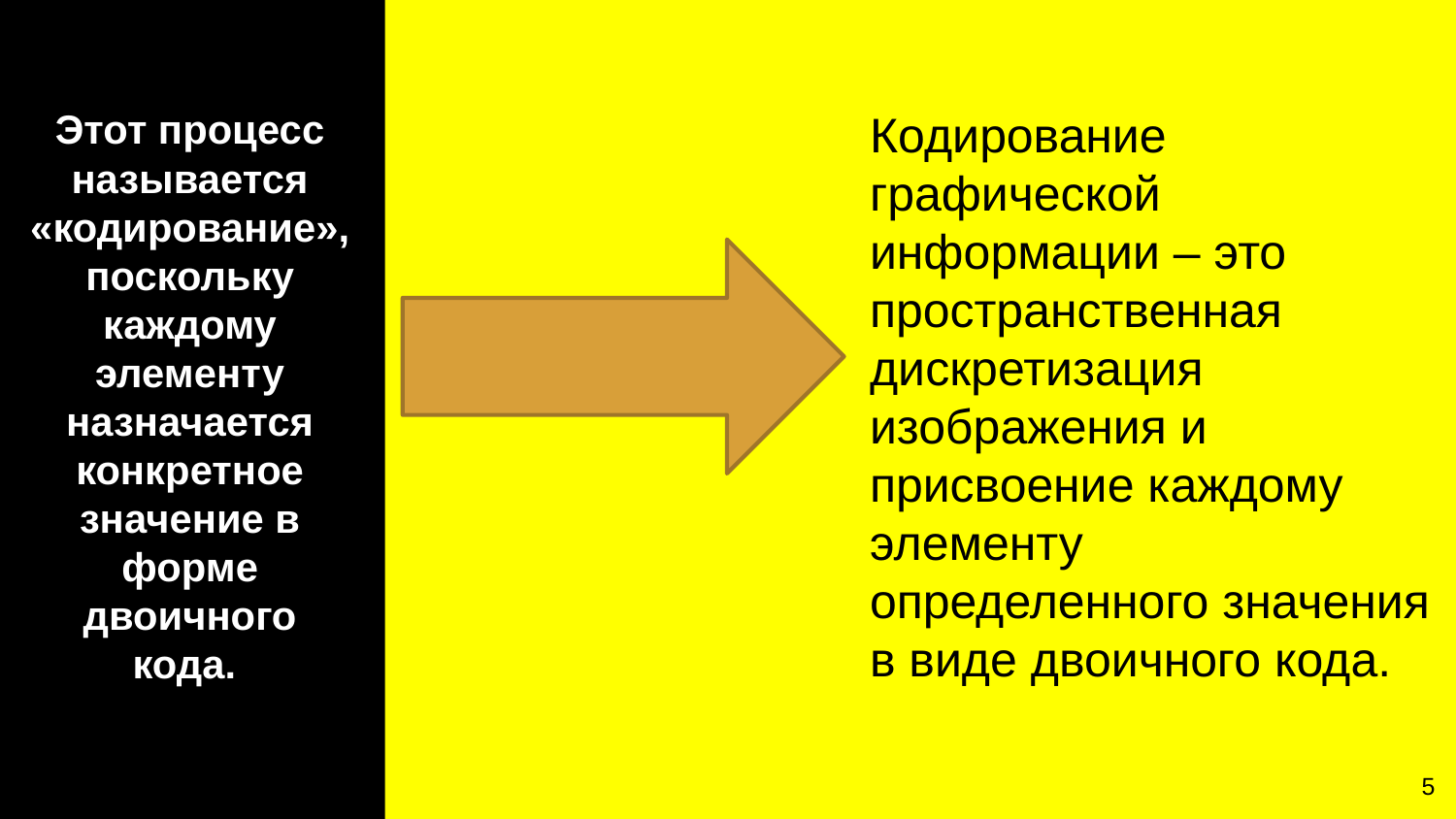

# Этот процесс называется «кодирование», поскольку каждому элементу назначается конкретное значение в форме двоичного кода.
Кодирование графической информации – это пространственная дискретизация изображения и присвоение каждому элементу определенного значения в виде двоичного кода.

5